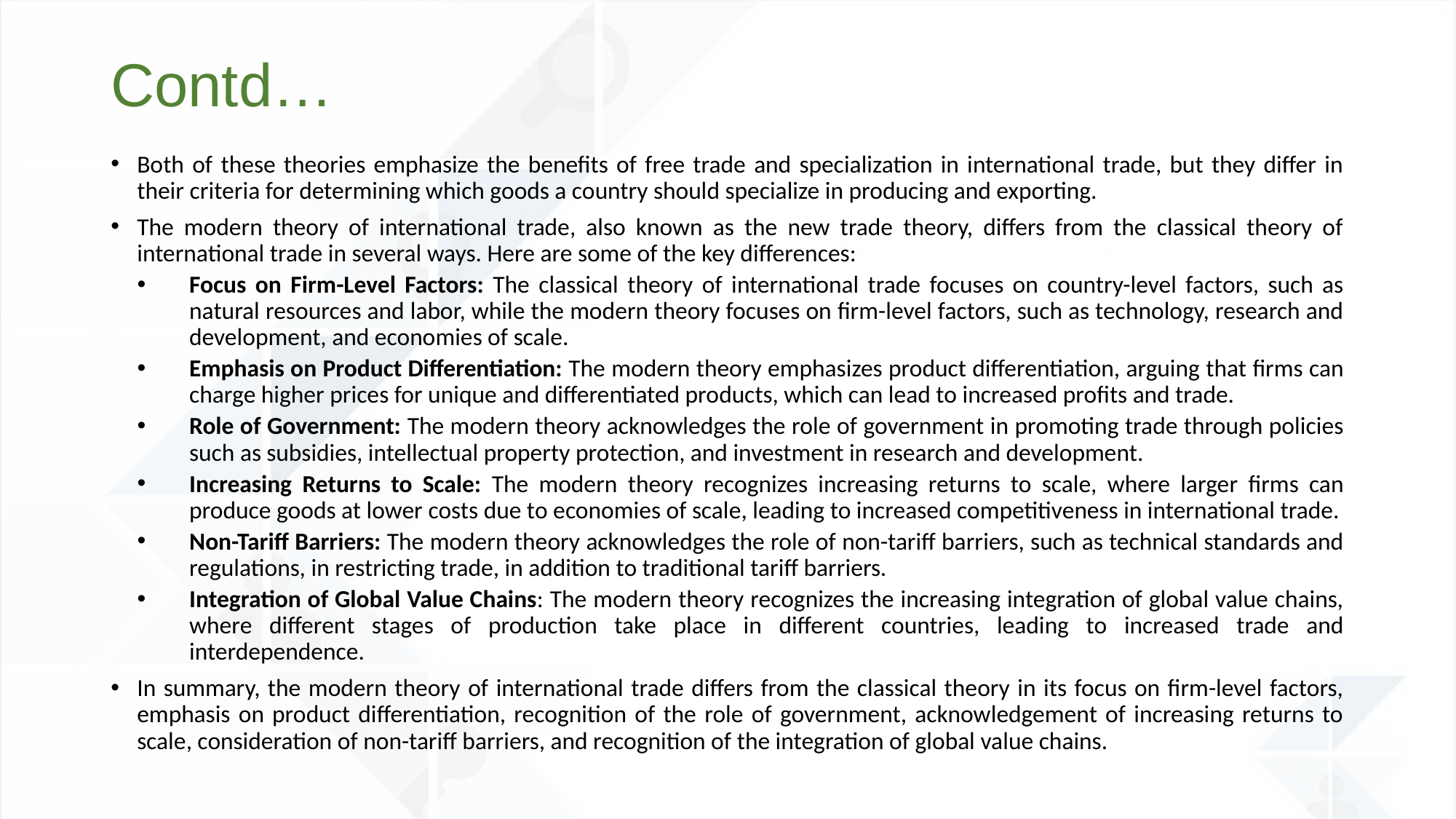

# Contd…
Both of these theories emphasize the benefits of free trade and specialization in international trade, but they differ in their criteria for determining which goods a country should specialize in producing and exporting.
The modern theory of international trade, also known as the new trade theory, differs from the classical theory of international trade in several ways. Here are some of the key differences:
Focus on Firm-Level Factors: The classical theory of international trade focuses on country-level factors, such as natural resources and labor, while the modern theory focuses on firm-level factors, such as technology, research and development, and economies of scale.
Emphasis on Product Differentiation: The modern theory emphasizes product differentiation, arguing that firms can charge higher prices for unique and differentiated products, which can lead to increased profits and trade.
Role of Government: The modern theory acknowledges the role of government in promoting trade through policies such as subsidies, intellectual property protection, and investment in research and development.
Increasing Returns to Scale: The modern theory recognizes increasing returns to scale, where larger firms can produce goods at lower costs due to economies of scale, leading to increased competitiveness in international trade.
Non-Tariff Barriers: The modern theory acknowledges the role of non-tariff barriers, such as technical standards and regulations, in restricting trade, in addition to traditional tariff barriers.
Integration of Global Value Chains: The modern theory recognizes the increasing integration of global value chains, where different stages of production take place in different countries, leading to increased trade and interdependence.
In summary, the modern theory of international trade differs from the classical theory in its focus on firm-level factors, emphasis on product differentiation, recognition of the role of government, acknowledgement of increasing returns to scale, consideration of non-tariff barriers, and recognition of the integration of global value chains.